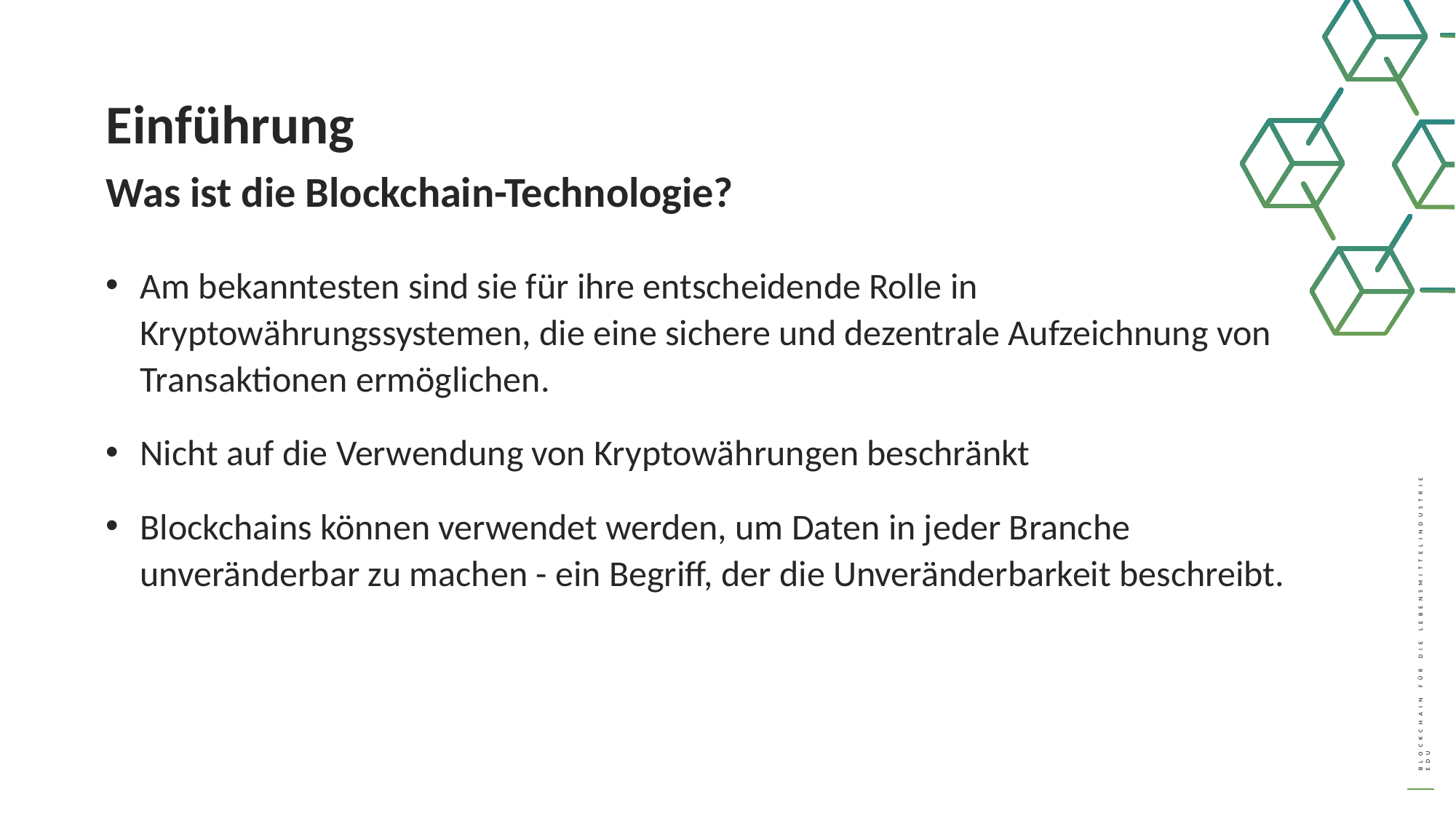

Einführung
Was ist die Blockchain-Technologie?
Am bekanntesten sind sie für ihre entscheidende Rolle in Kryptowährungssystemen, die eine sichere und dezentrale Aufzeichnung von Transaktionen ermöglichen.
Nicht auf die Verwendung von Kryptowährungen beschränkt
Blockchains können verwendet werden, um Daten in jeder Branche unveränderbar zu machen - ein Begriff, der die Unveränderbarkeit beschreibt.